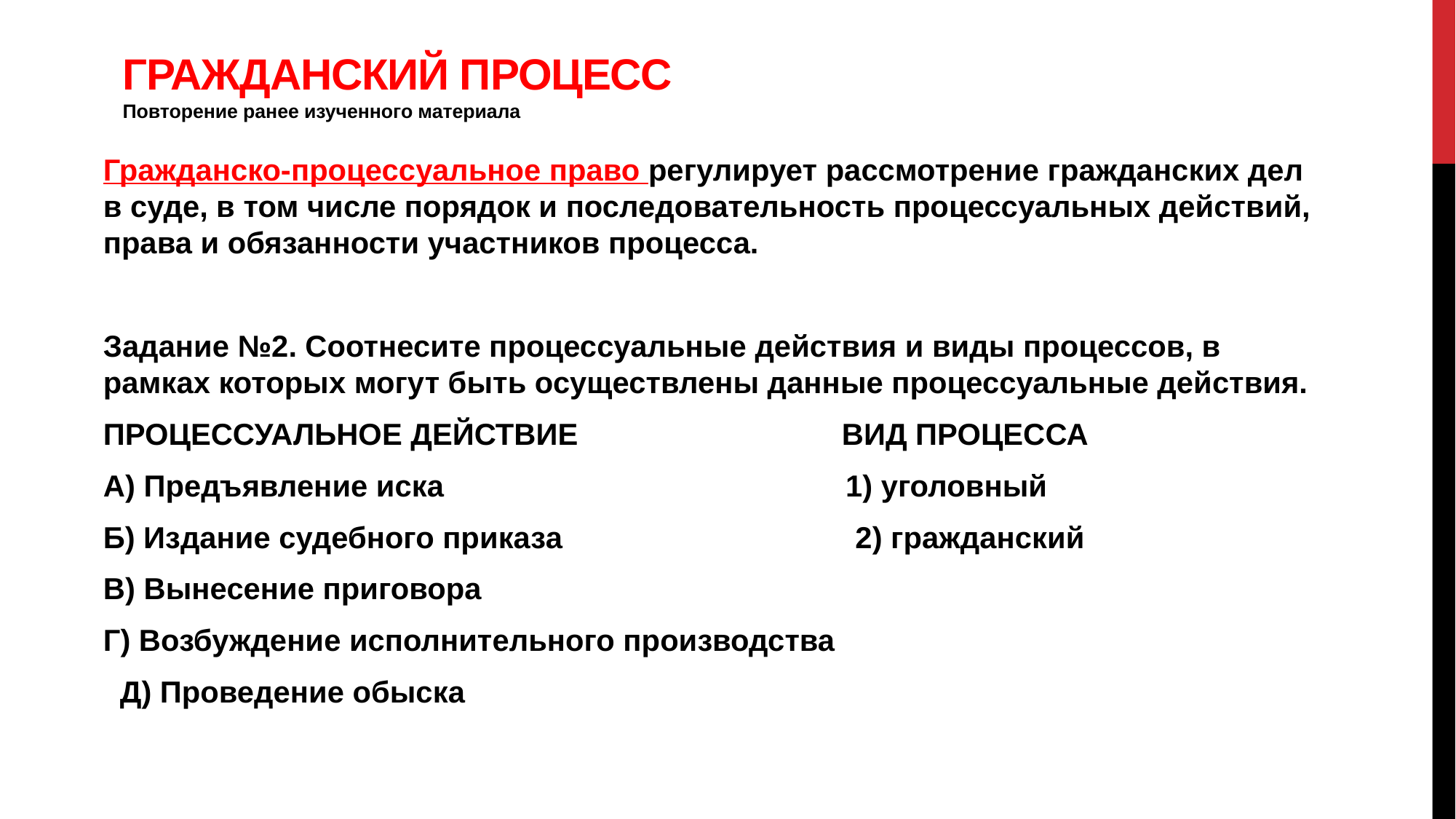

# Гражданский процесс Повторение ранее изученного материала
Гражданско-процессуальное право регулирует рассмотрение гражданских дел в суде, в том числе порядок и последовательность процессуальных действий, права и обязанности участников процесса.

Задание №2. Соотнесите процессуальные действия и виды процессов, в рамках которых могут быть осуществлены данные процессуальные действия.
ПРОЦЕССУАЛЬНОЕ ДЕЙСТВИЕ	 	          ВИД ПРОЦЕССА
А) Предъявление иска                                                1) уголовный
Б) Издание судебного приказа                                   2) гражданский
В) Вынесение приговора
Г) Возбуждение исполнительного производства
  Д) Проведение обыска